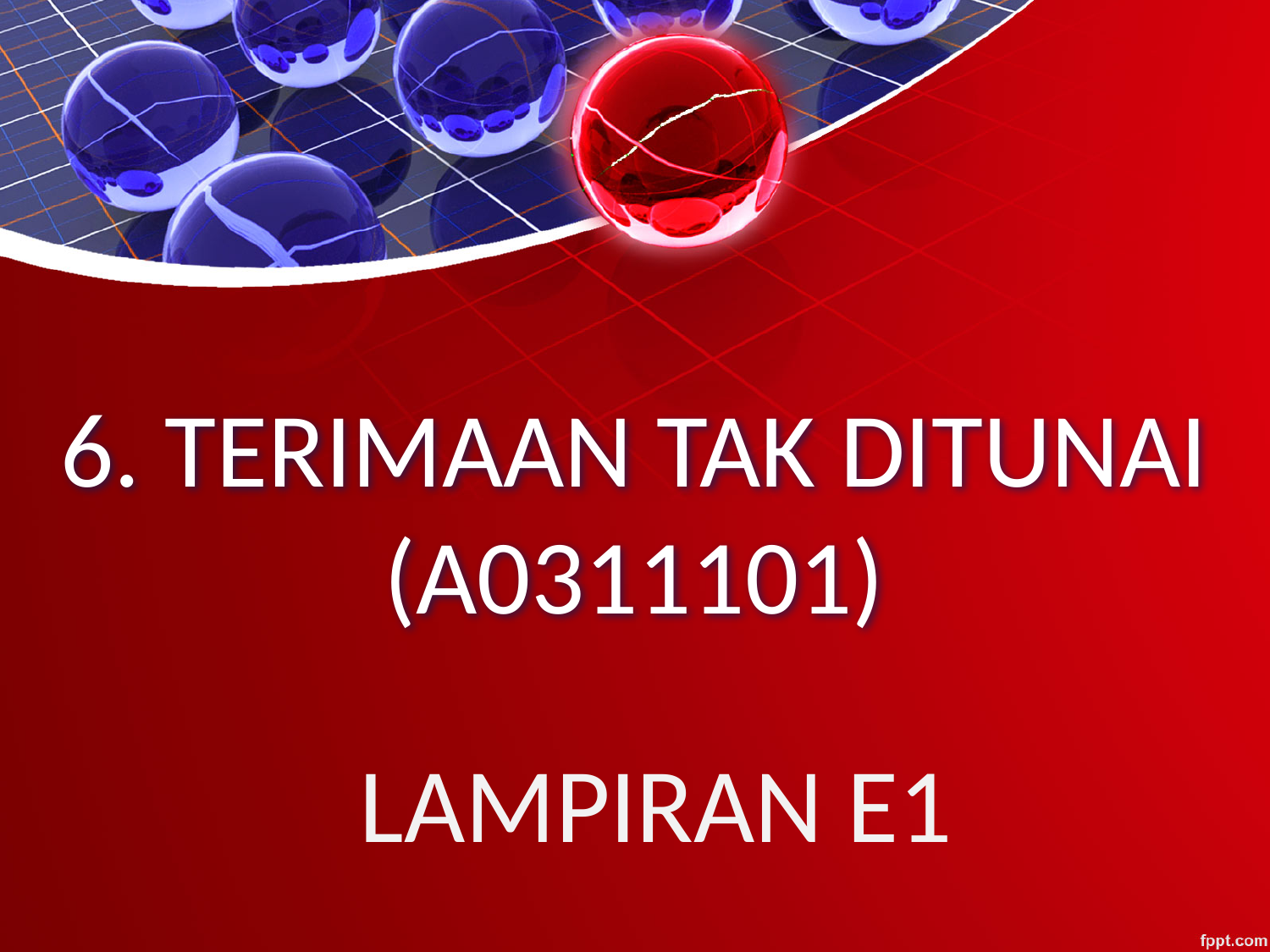

# 6. TERIMAAN TAK DITUNAI (A0311101)
LAMPIRAN E1